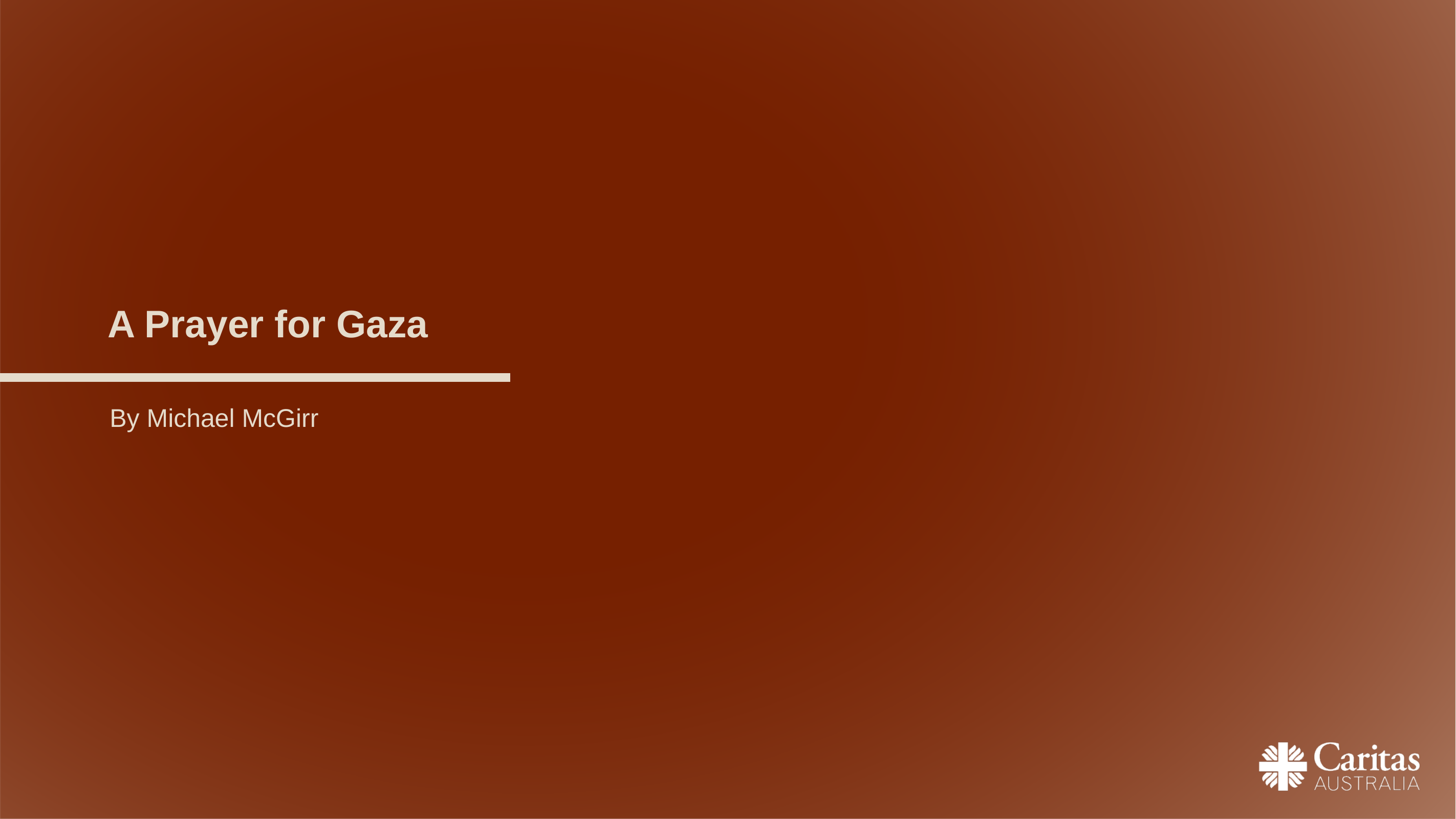

# A Prayer for Gaza
By Michael McGirr